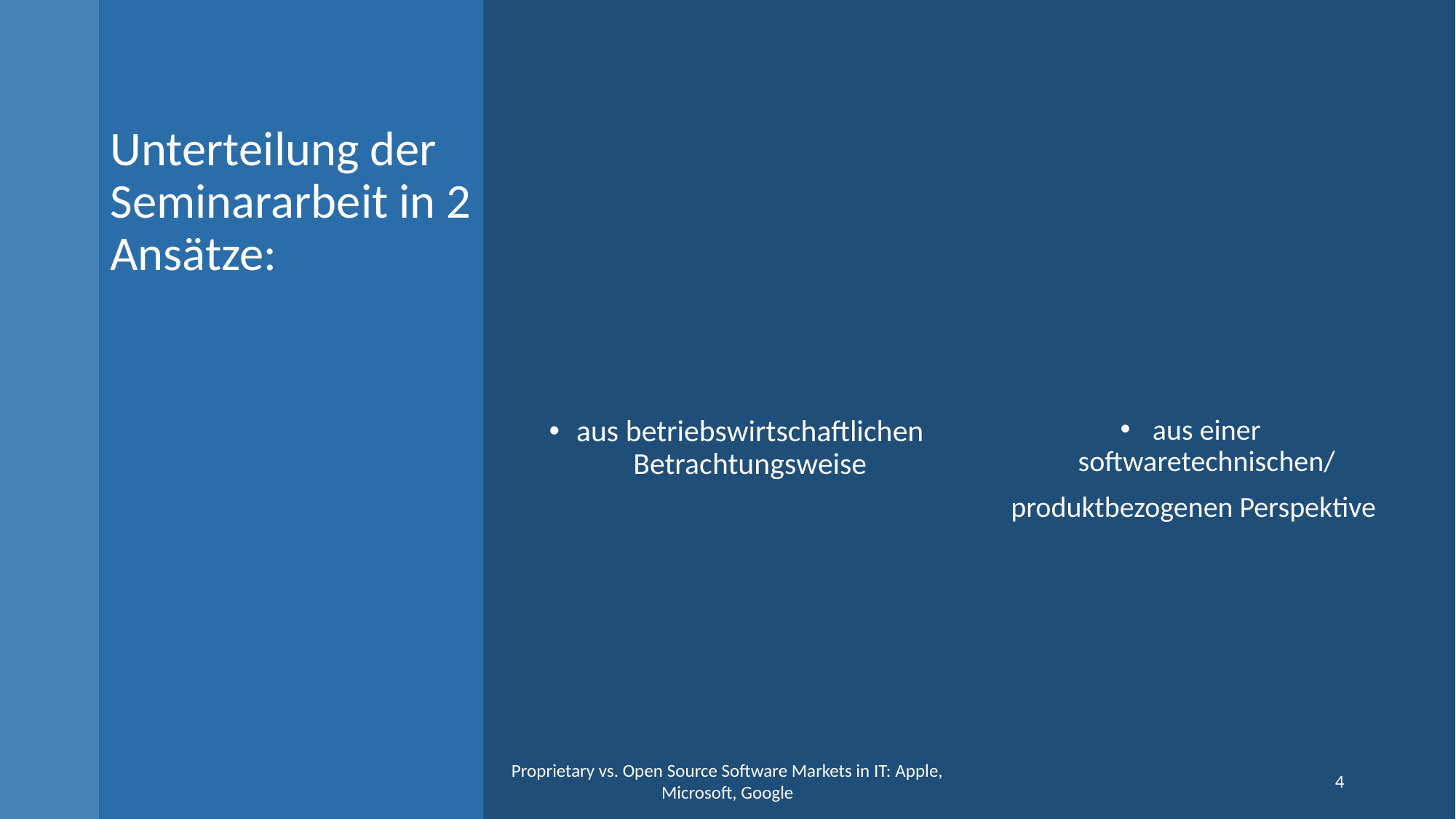

# Unterteilung der Seminararbeit in 2 Ansätze:
aus einer softwaretechnischen/
produktbezogenen Perspektive
aus betriebswirtschaftlichen Betrachtungsweise
Proprietary vs. Open Source Software Markets in IT: Apple, Microsoft, Google
4